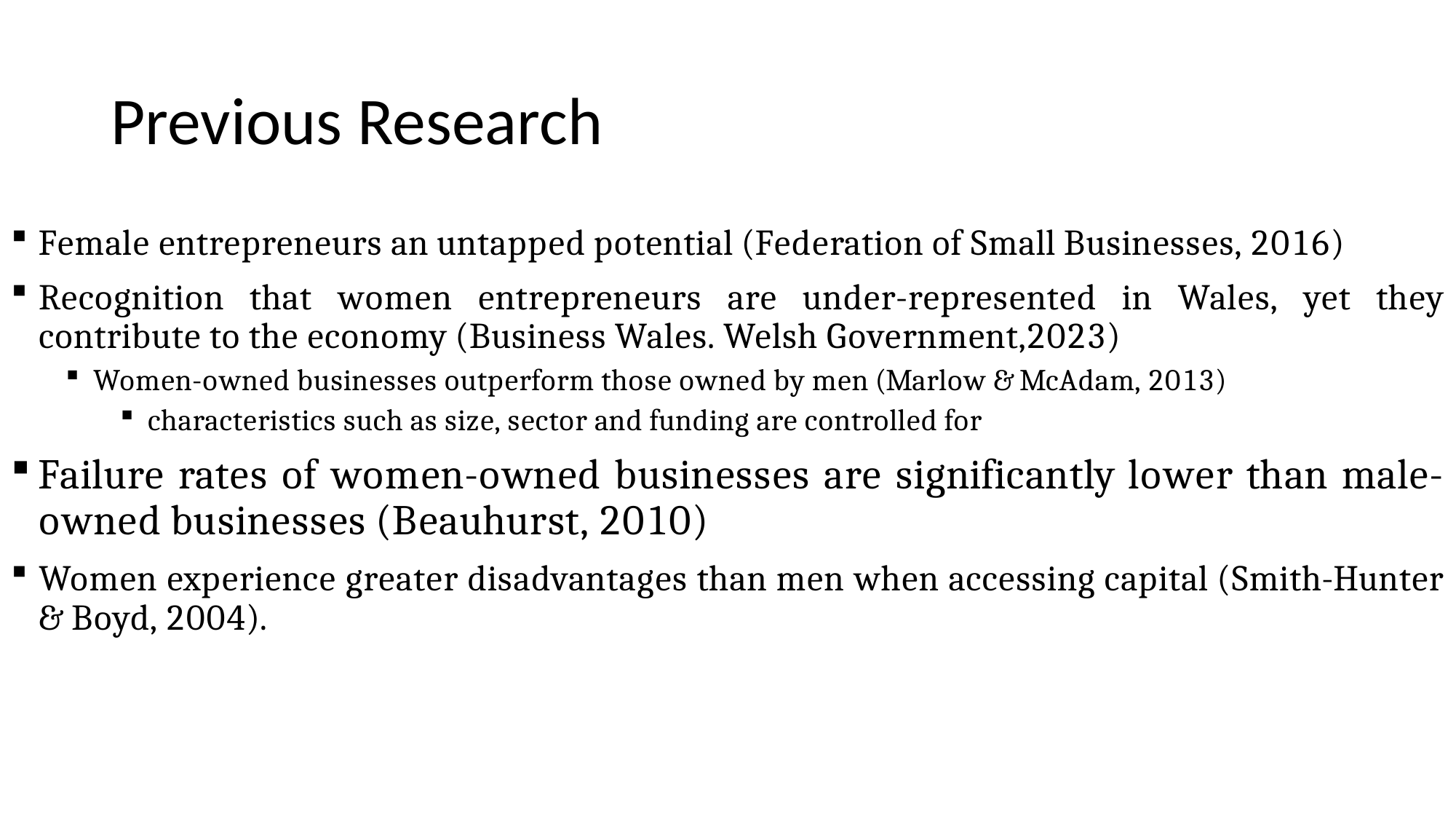

# Previous Research
Female entrepreneurs an untapped potential (Federation of Small Businesses, 2016)
Recognition that women entrepreneurs are under-represented in Wales, yet they contribute to the economy (Business Wales. Welsh Government,2023)
Women-owned businesses outperform those owned by men (Marlow & McAdam, 2013)
characteristics such as size, sector and funding are controlled for
Failure rates of women-owned businesses are significantly lower than male-owned businesses (Beauhurst, 2010)
Women experience greater disadvantages than men when accessing capital (Smith-Hunter & Boyd, 2004).